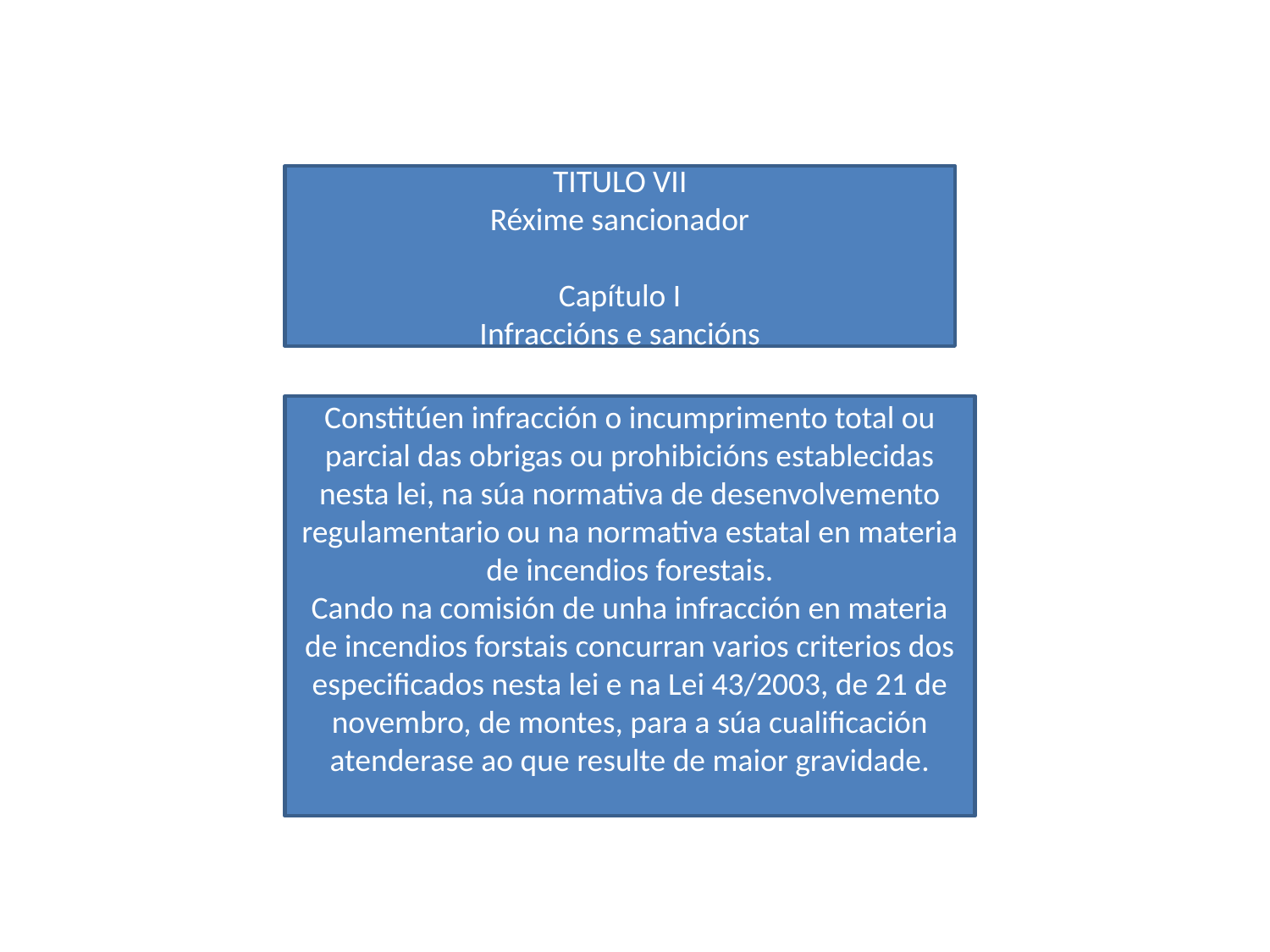

TITULO VII
Réxime sancionador

Capítulo I
Infraccións e sancións
Constitúen infracción o incumprimento total ou parcial das obrigas ou prohibicións establecidas nesta lei, na súa normativa de desenvolvemento regulamentario ou na normativa estatal en materia de incendios forestais.
Cando na comisión de unha infracción en materia de incendios forstais concurran varios criterios dos especificados nesta lei e na Lei 43/2003, de 21 de novembro, de montes, para a súa cualificación atenderase ao que resulte de maior gravidade.